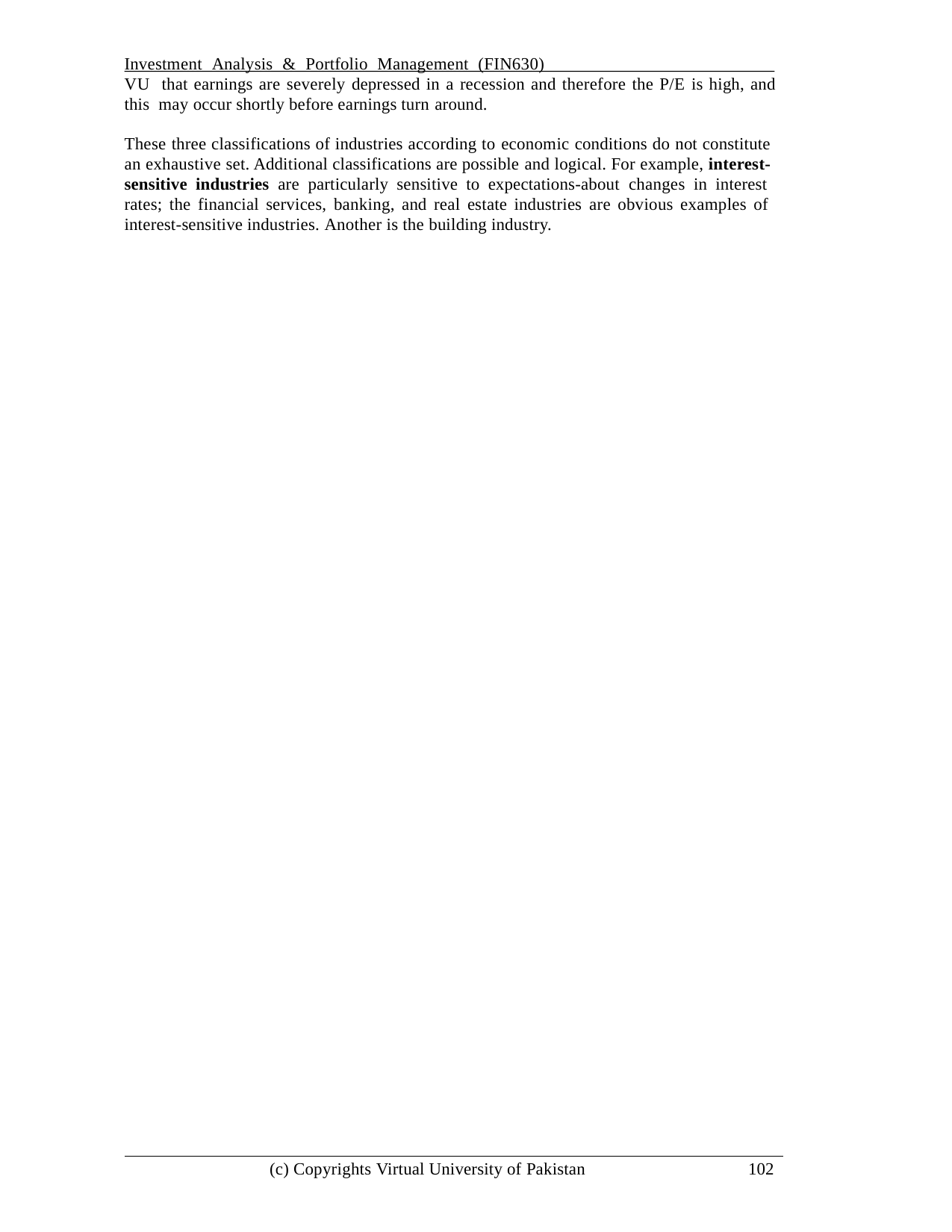

Investment Analysis & Portfolio Management (FIN630)	VU  that earnings are severely depressed in a recession and therefore the P/E is high, and this  may occur shortly before earnings turn around.

These three classifications of industries according to economic conditions do not constitute  an exhaustive set. Additional classifications are possible and logical. For example, interest-  sensitive industries are particularly sensitive to expectations-about changes in interest  rates; the financial services, banking, and real estate industries are obvious examples of  interest-sensitive industries. Another is the building industry.

(c) Copyrights Virtual University of Pakistan
102